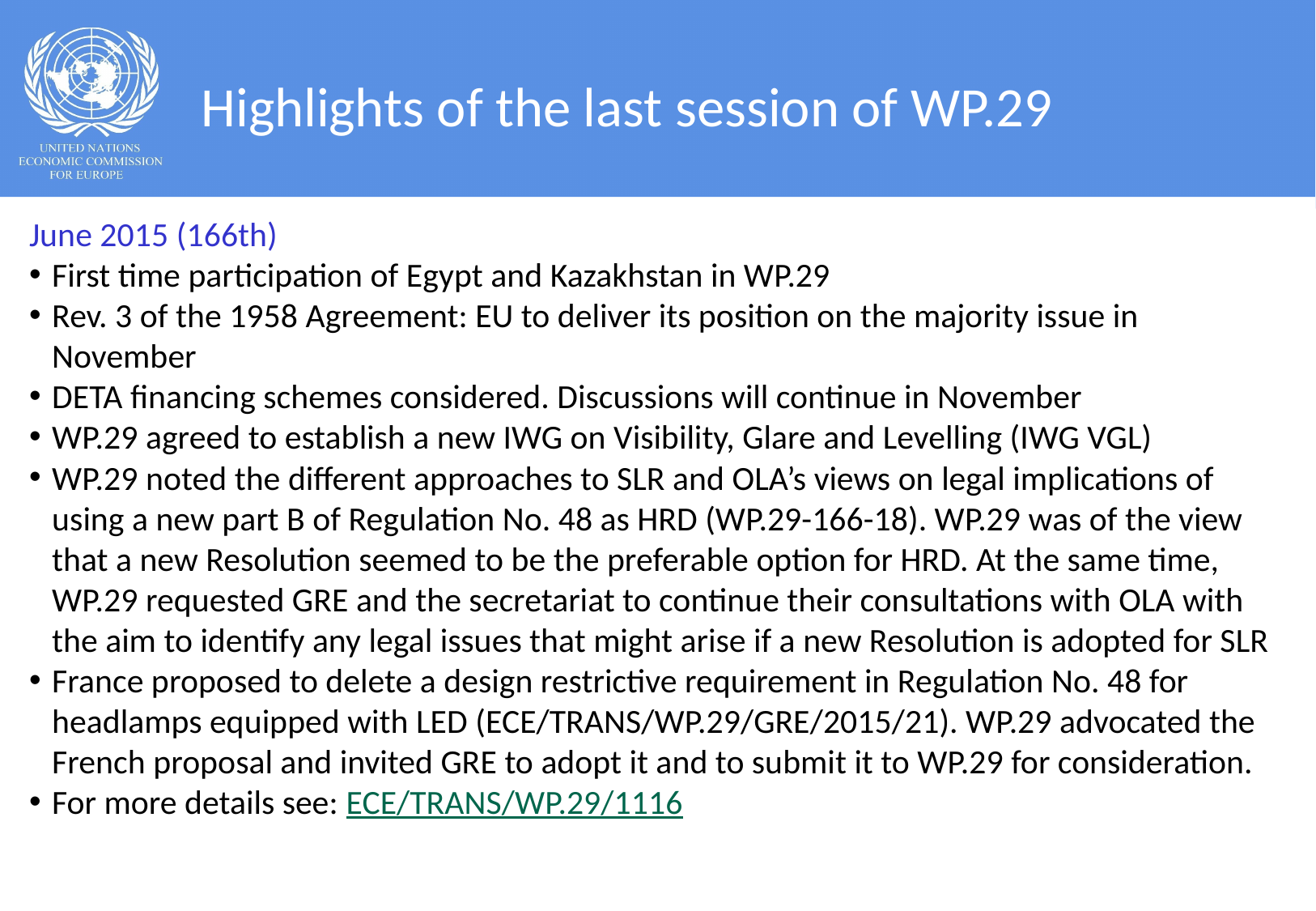

# Highlights of the last session of WP.29
June 2015 (166th)
First time participation of Egypt and Kazakhstan in WP.29
Rev. 3 of the 1958 Agreement: EU to deliver its position on the majority issue in November
DETA financing schemes considered. Discussions will continue in November
WP.29 agreed to establish a new IWG on Visibility, Glare and Levelling (IWG VGL)
WP.29 noted the different approaches to SLR and OLA’s views on legal implications of using a new part B of Regulation No. 48 as HRD (WP.29-166-18). WP.29 was of the view that a new Resolution seemed to be the preferable option for HRD. At the same time, WP.29 requested GRE and the secretariat to continue their consultations with OLA with the aim to identify any legal issues that might arise if a new Resolution is adopted for SLR
France proposed to delete a design restrictive requirement in Regulation No. 48 for headlamps equipped with LED (ECE/TRANS/WP.29/GRE/2015/21). WP.29 advocated the French proposal and invited GRE to adopt it and to submit it to WP.29 for consideration.
For more details see: ECE/TRANS/WP.29/1116